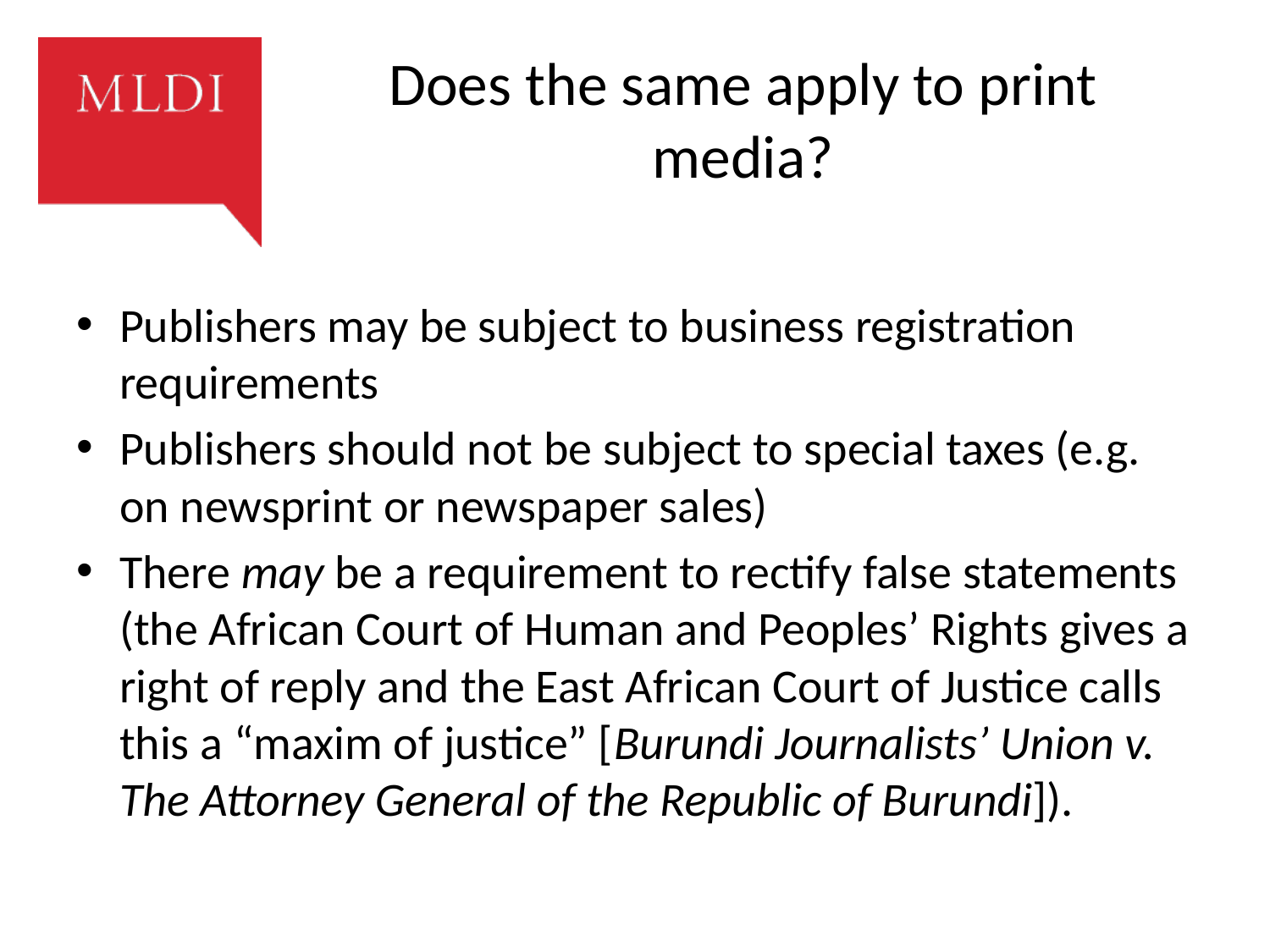

# Does the same apply to print media?

Publishers may be subject to business registration requirements
Publishers should not be subject to special taxes (e.g. on newsprint or newspaper sales)
There may be a requirement to rectify false statements (the African Court of Human and Peoples’ Rights gives a right of reply and the East African Court of Justice calls this a “maxim of justice” [Burundi Journalists’ Union v. The Attorney General of the Republic of Burundi]).